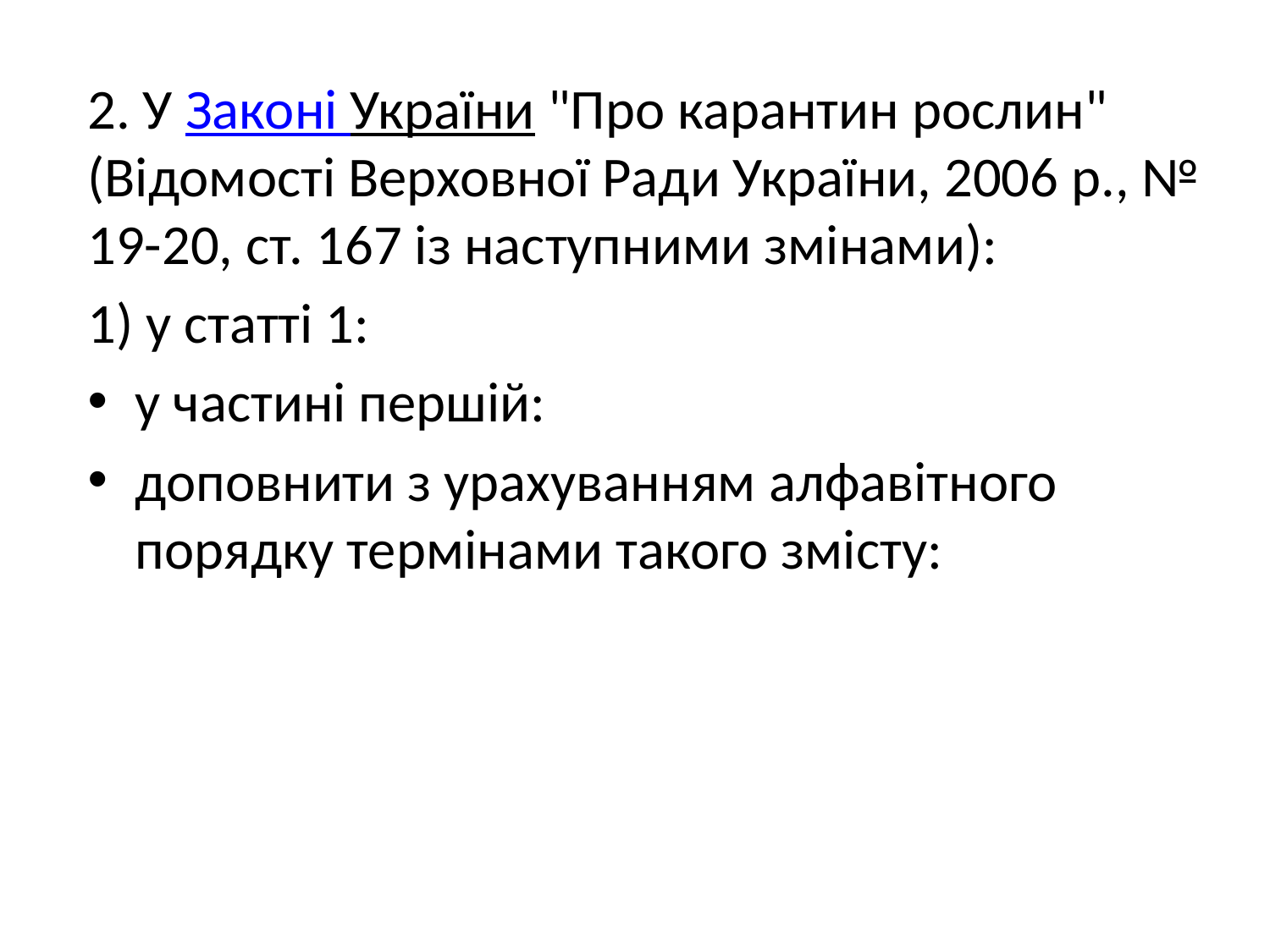

2. У Законі України "Про карантин рослин" (Відомості Верховної Ради України, 2006 р., № 19-20, ст. 167 із наступними змінами):
1) у статті 1:
у частині першій:
доповнити з урахуванням алфавітного порядку термінами такого змісту: